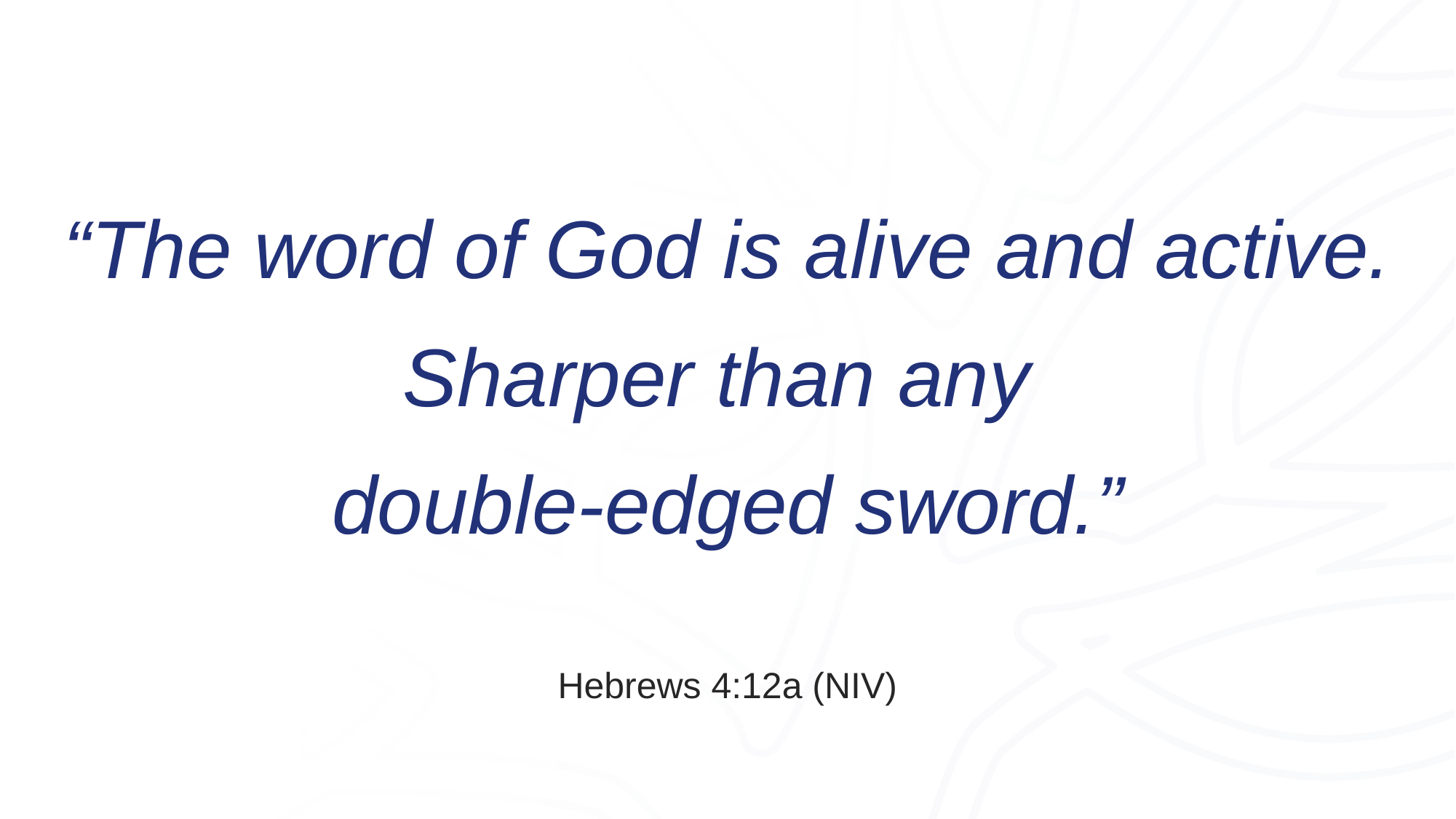

“The word of God is alive and active. Sharper than any
double-edged sword.”
Hebrews 4:12a (NIV)